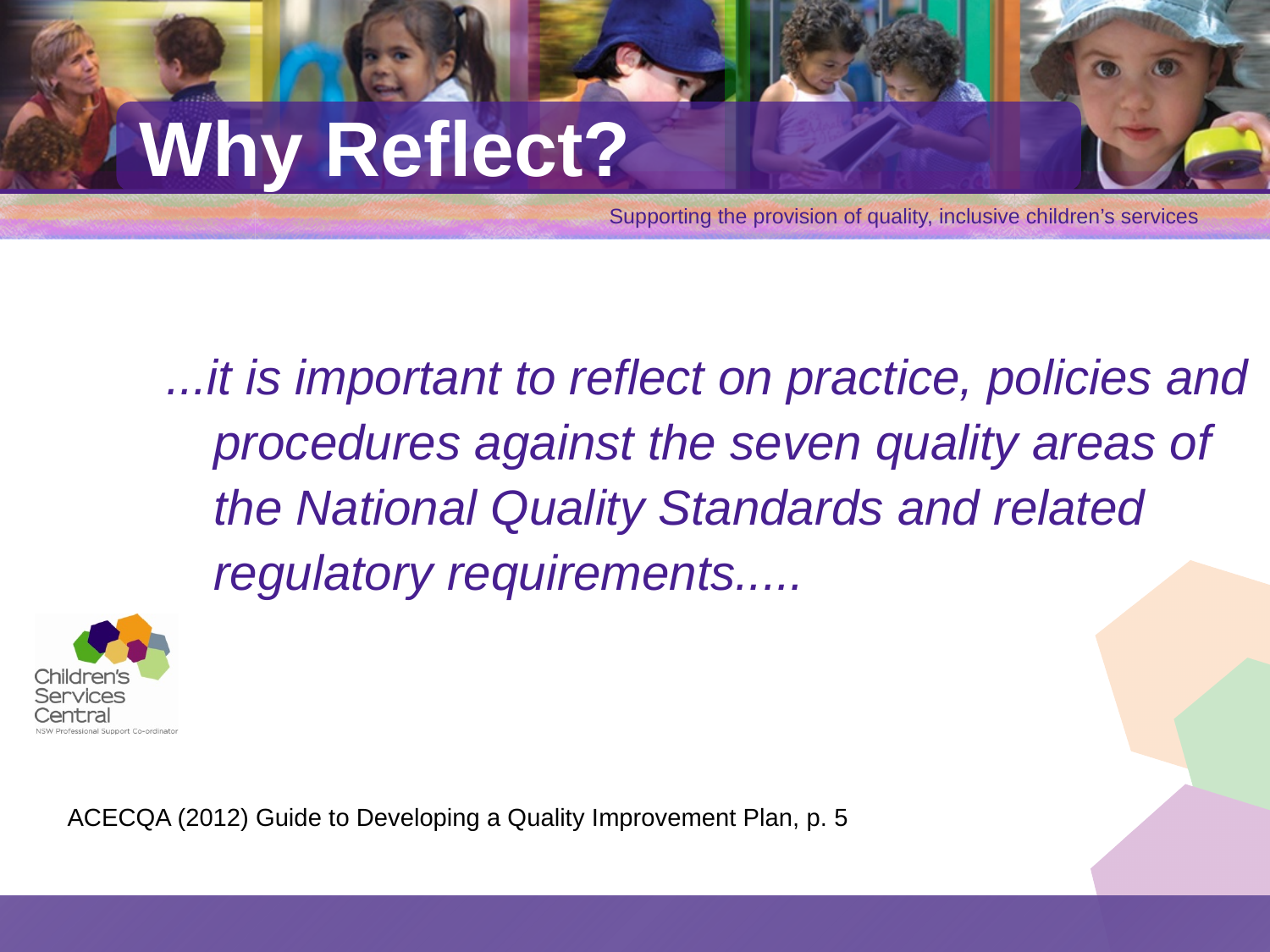

Why Reflect?
...it is important to reflect on practice, policies and procedures against the seven quality areas of the National Quality Standards and related regulatory requirements.....

ACECQA (2012) Guide to Developing a Quality Improvement Plan, p. 5